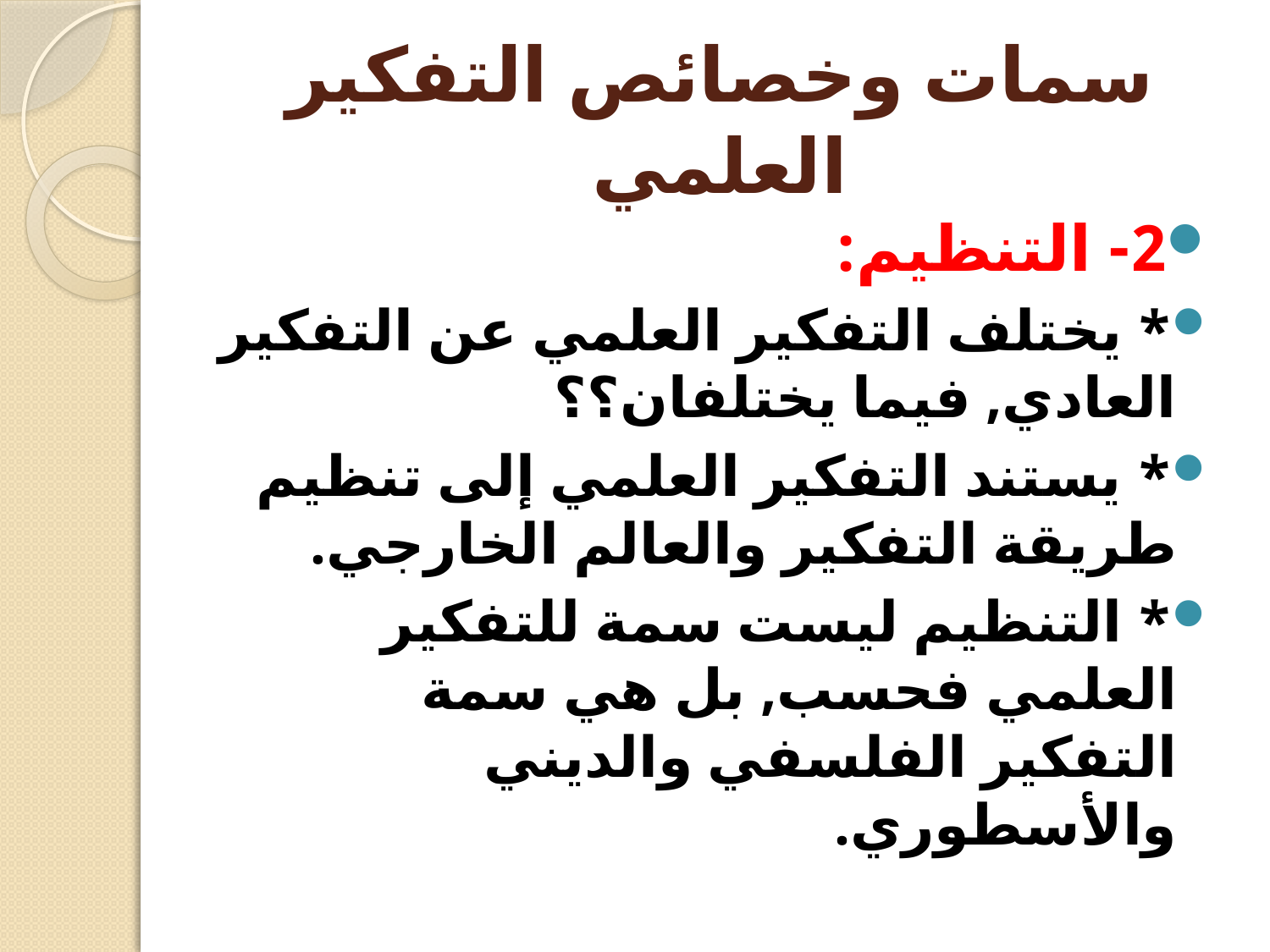

# سمات وخصائص التفكير العلمي
2- التنظيم:
* يختلف التفكير العلمي عن التفكير العادي, فيما يختلفان؟؟
* يستند التفكير العلمي إلى تنظيم طريقة التفكير والعالم الخارجي.
* التنظيم ليست سمة للتفكير العلمي فحسب, بل هي سمة التفكير الفلسفي والديني والأسطوري.